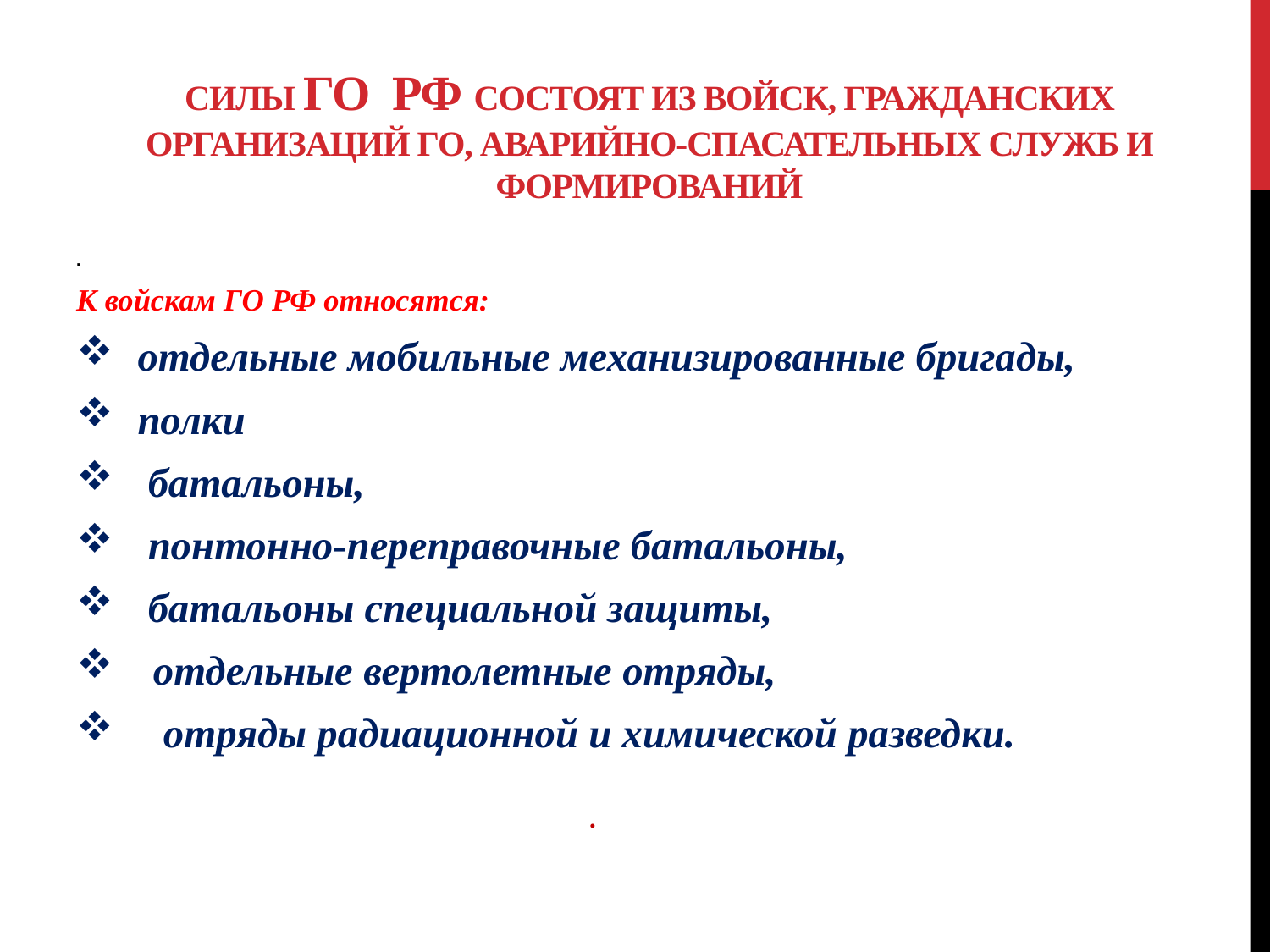

# Силы ГО  РФ состо­ят из войск, гражданских организаций ГО, аварийно-спаса­тельных служб и формирований
.
К войскам ГО РФ относятся:
отдельные мобильные механизированные бригады,
полки
 батальоны,
 понтонно-переправочные батальоны,
 батальоны специальной защиты,
отдельные вертолетные отряды,
 отряды радиацион­ной и химической разведки.

.